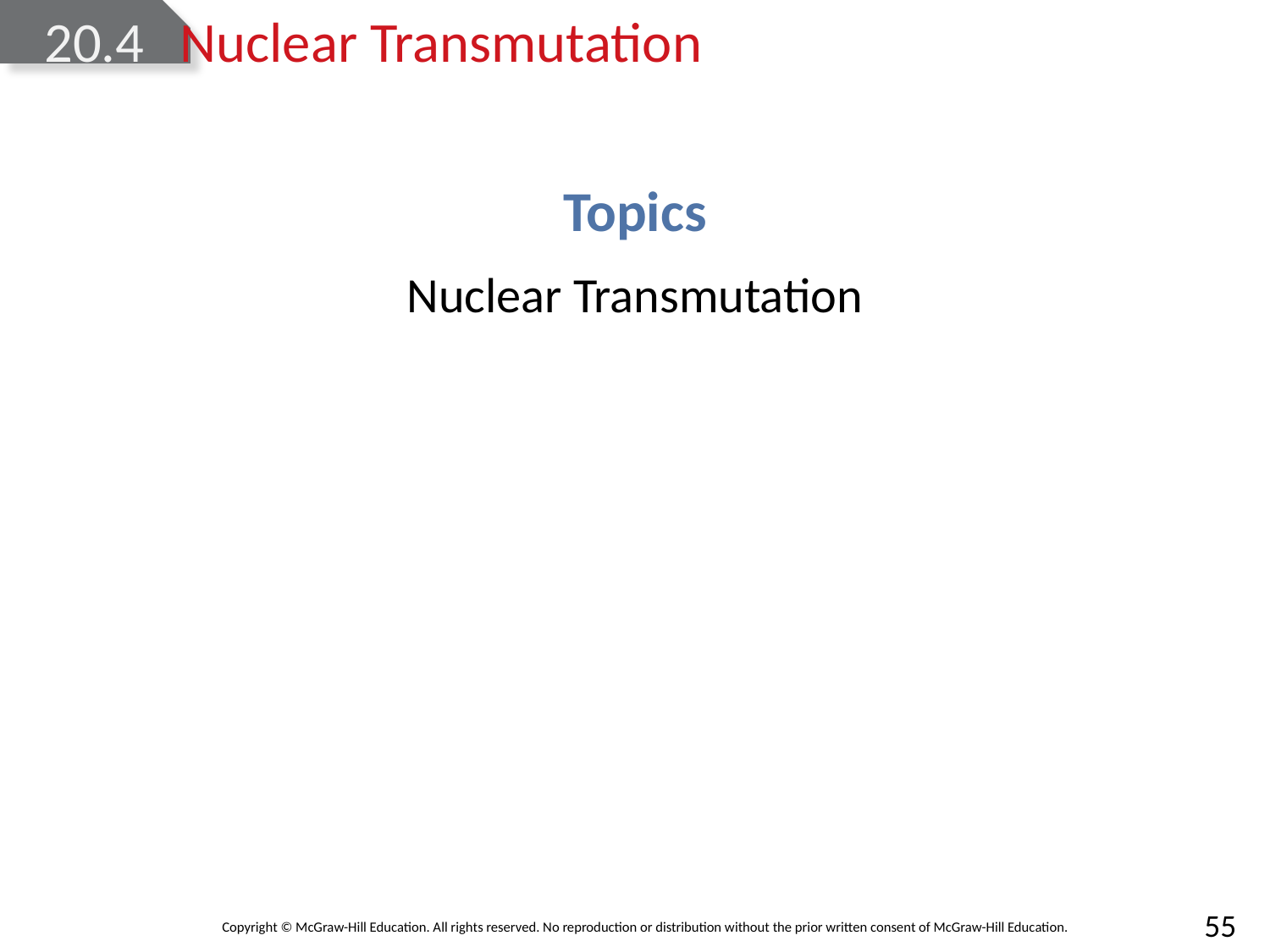

# 20.4	Nuclear Transmutation
Topics
Nuclear Transmutation